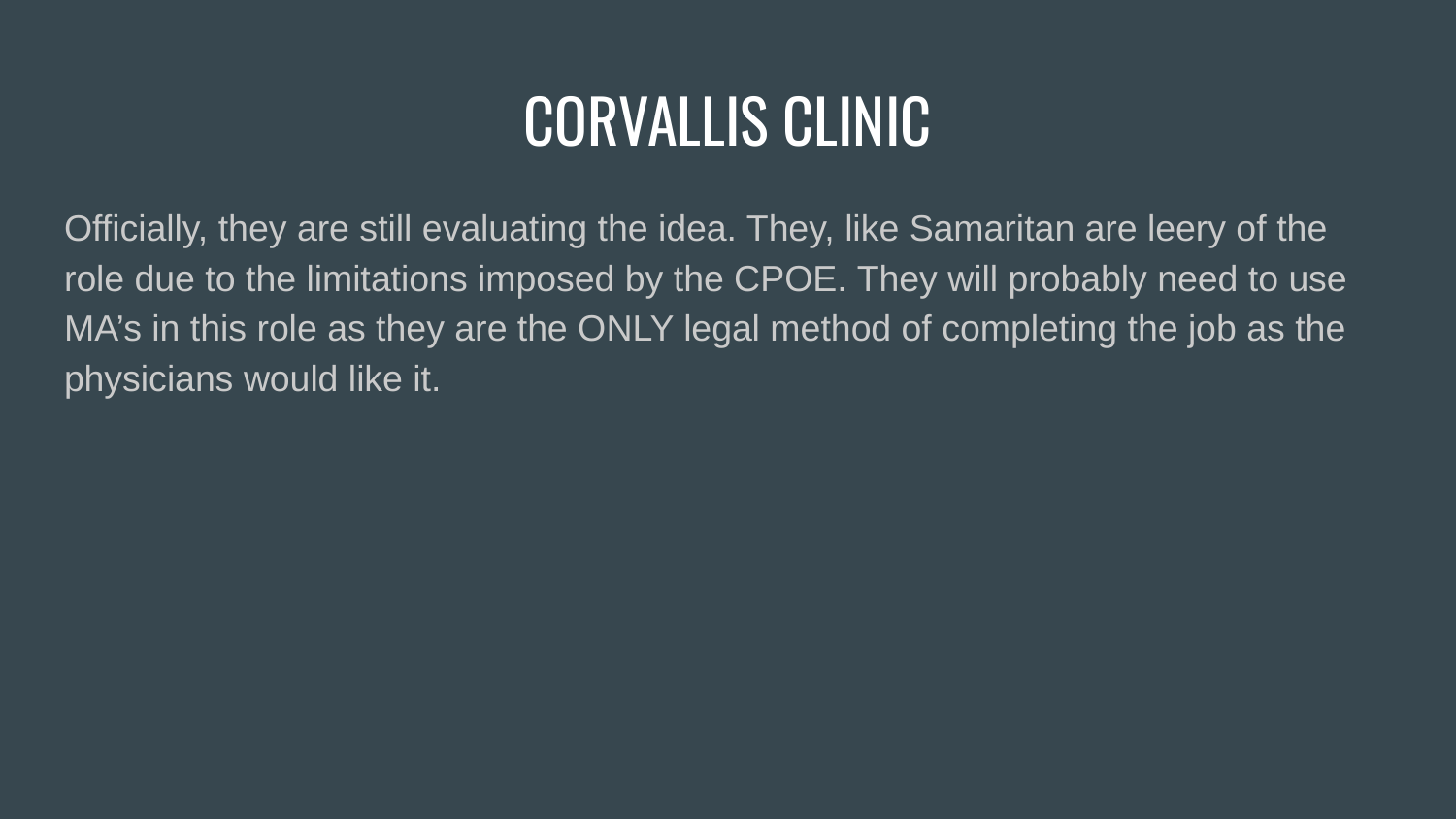

# CORVALLIS CLINIC
Officially, they are still evaluating the idea. They, like Samaritan are leery of the role due to the limitations imposed by the CPOE. They will probably need to use MA’s in this role as they are the ONLY legal method of completing the job as the physicians would like it.